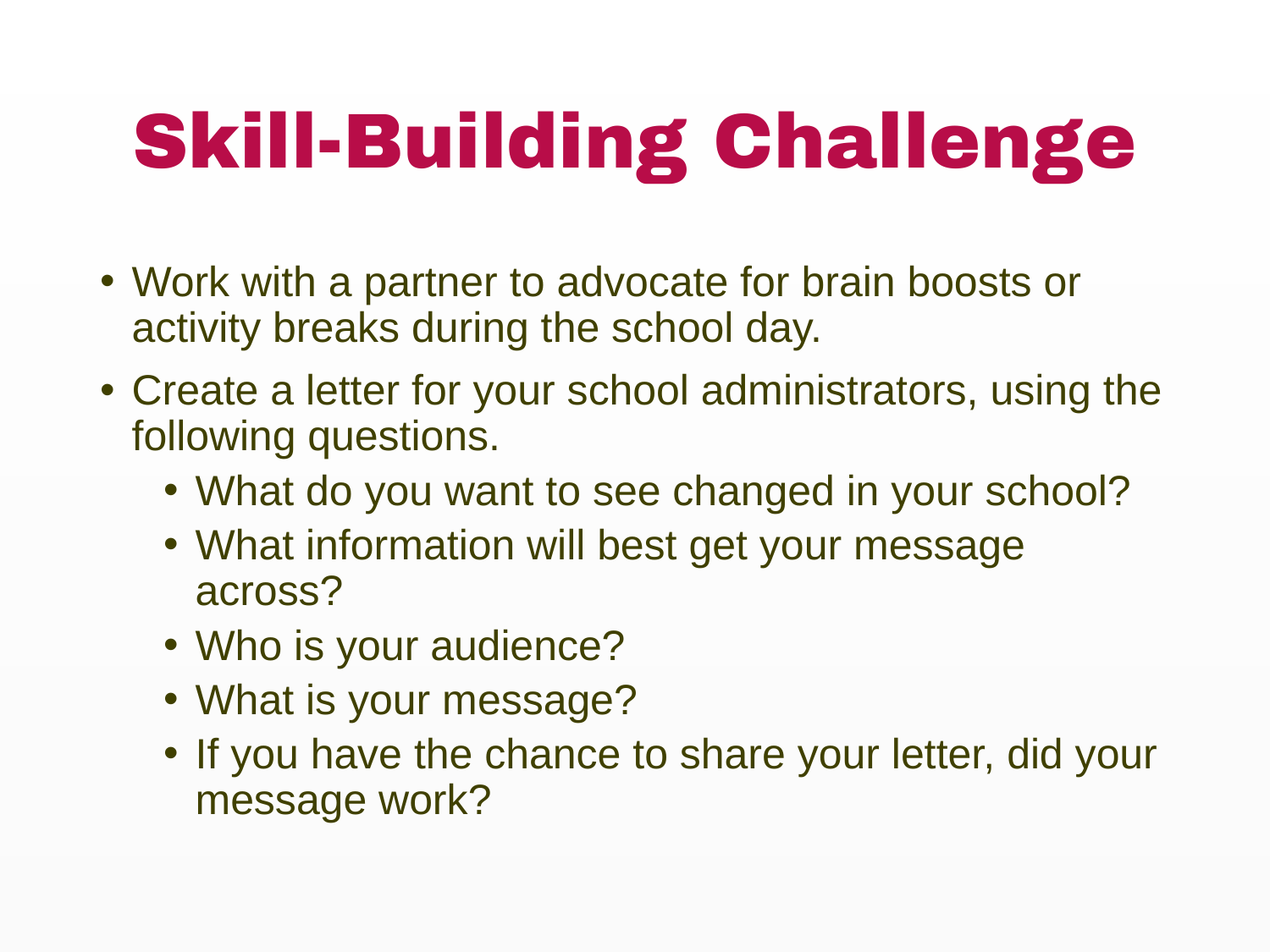

# Skill-Building Challenge
Work with a partner to advocate for brain boosts or activity breaks during the school day.
Create a letter for your school administrators, using the following questions.
What do you want to see changed in your school?
What information will best get your message across?
Who is your audience?
What is your message?
If you have the chance to share your letter, did your message work?